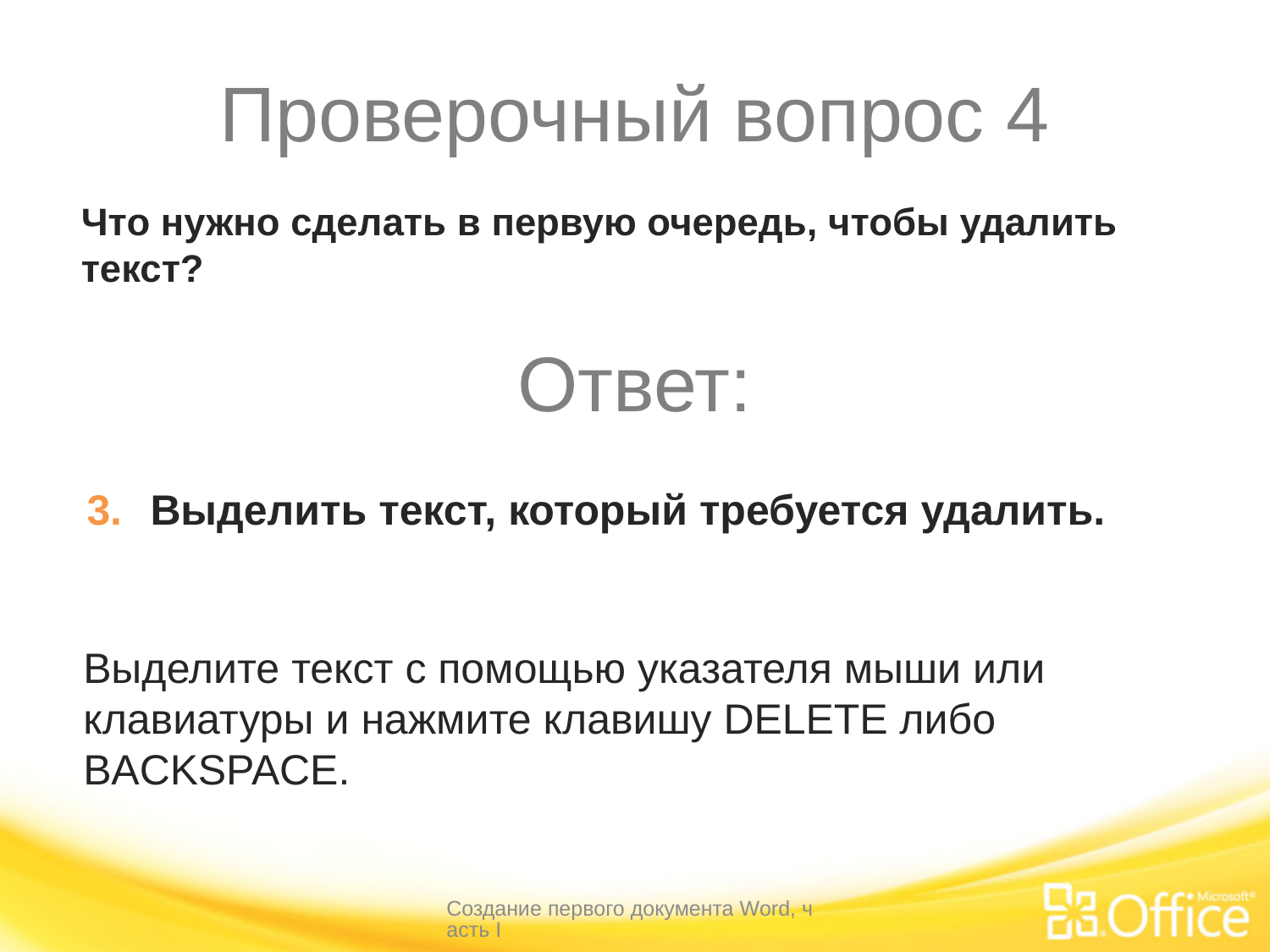

# Проверочный вопрос 4
Что нужно сделать в первую очередь, чтобы удалить текст?
Ответ:
Выделить текст, который требуется удалить.
Выделите текст с помощью указателя мыши или клавиатуры и нажмите клавишу DELETE либо BACKSPACE.
Создание первого документа Word, часть I